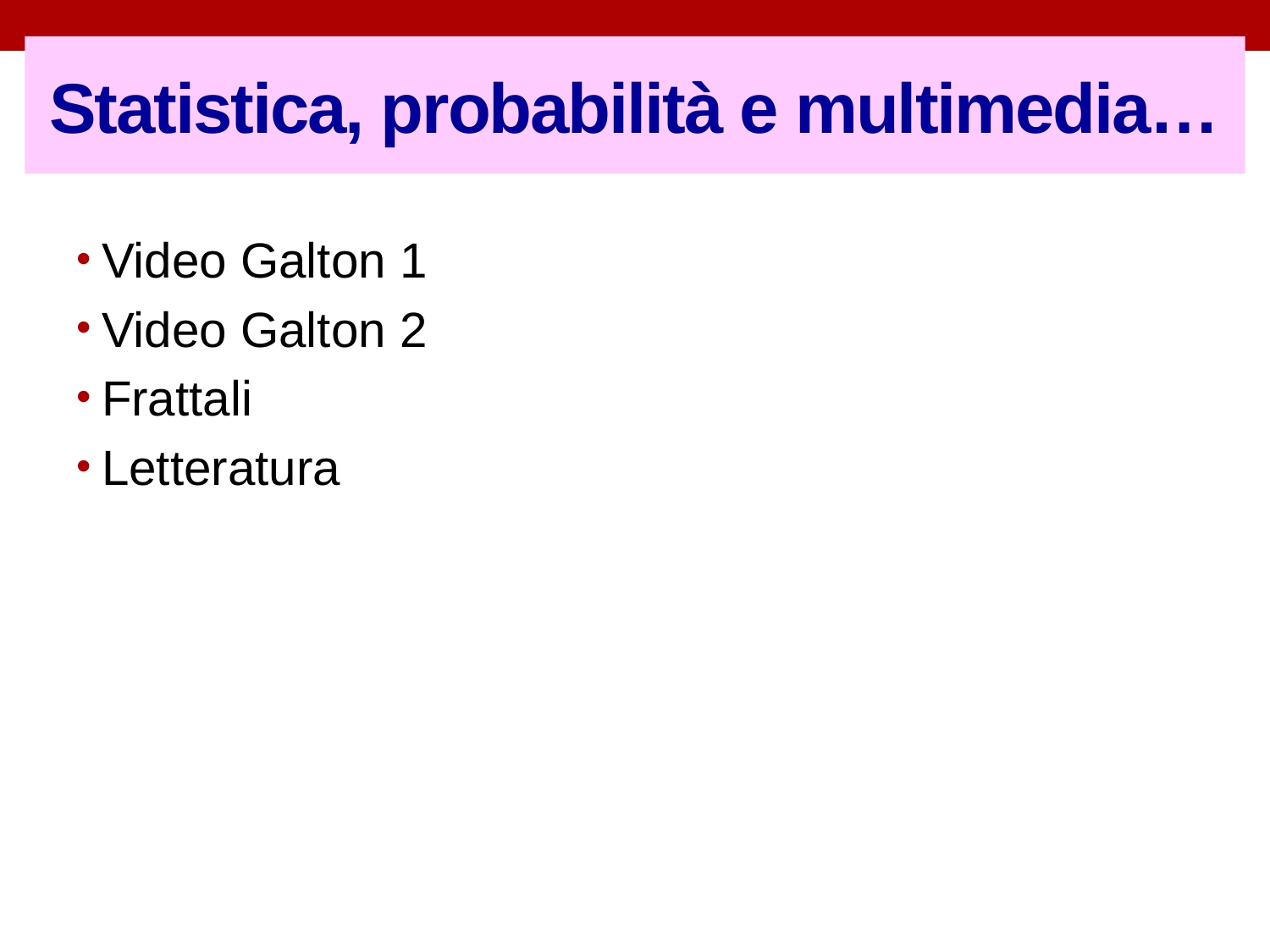

# Statistica, probabilità e multimedia…
Video Galton 1
Video Galton 2
Frattali
Letteratura